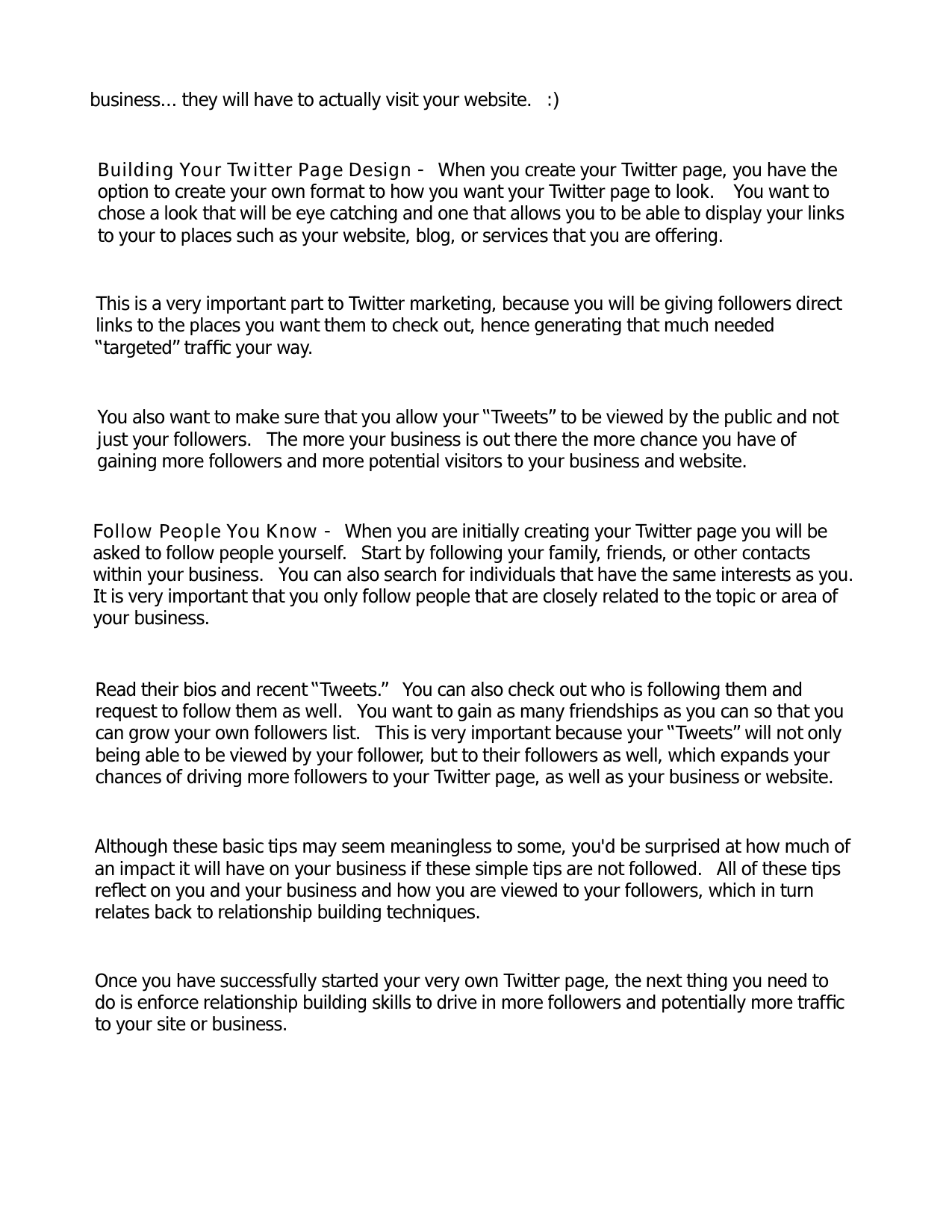

business... they will have to actually visit your website.   :)
Building Your Twitter Page Design -   When you create your Twitter page, you have the
option to create your own format to how you want your Twitter page to look.    You want to
chose a look that will be eye catching and one that allows you to be able to display your links
to your to places such as your website, blog, or services that you are offering.
This is a very important part to Twitter marketing, because you will be giving followers direct
links to the places you want them to check out, hence generating that much needed
“targeted” traffic your way.
You also want to make sure that you allow your “Tweets” to be viewed by the public and not
just your followers.   The more your business is out there the more chance you have of
gaining more followers and more potential visitors to your business and website.
Follow People You Know -   When you are initially creating your Twitter page you will be
asked to follow people yourself.   Start by following your family, friends, or other contacts
within your business.   You can also search for individuals that have the same interests as you.
It is very important that you only follow people that are closely related to the topic or area of
your business.
Read their bios and recent “Tweets.”   You can also check out who is following them and
request to follow them as well.   You want to gain as many friendships as you can so that you
can grow your own followers list.   This is very important because your “Tweets” will not only
being able to be viewed by your follower, but to their followers as well, which expands your
chances of driving more followers to your Twitter page, as well as your business or website.
Although these basic tips may seem meaningless to some, you'd be surprised at how much of
an impact it will have on your business if these simple tips are not followed.   All of these tips
reflect on you and your business and how you are viewed to your followers, which in turn
relates back to relationship building techniques.
Once you have successfully started your very own Twitter page, the next thing you need to
do is enforce relationship building skills to drive in more followers and potentially more traffic
to your site or business.